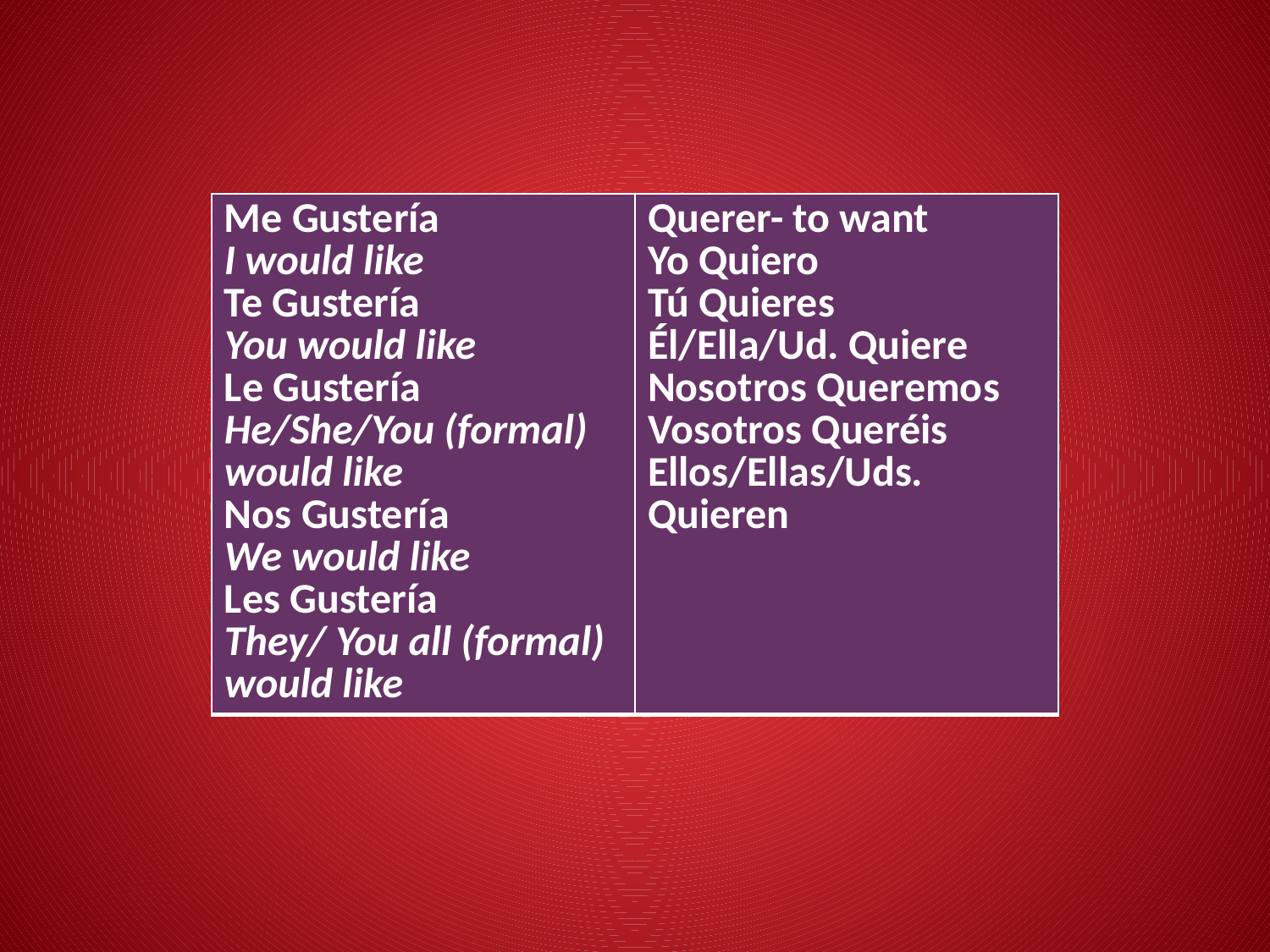

#
| Me Gustería I would like Te Gustería You would like Le Gustería He/She/You (formal) would like Nos Gustería We would like Les Gustería They/ You all (formal) would like | Querer- to want Yo Quiero Tú Quieres Él/Ella/Ud. Quiere Nosotros Queremos Vosotros Queréis Ellos/Ellas/Uds. Quieren |
| --- | --- |